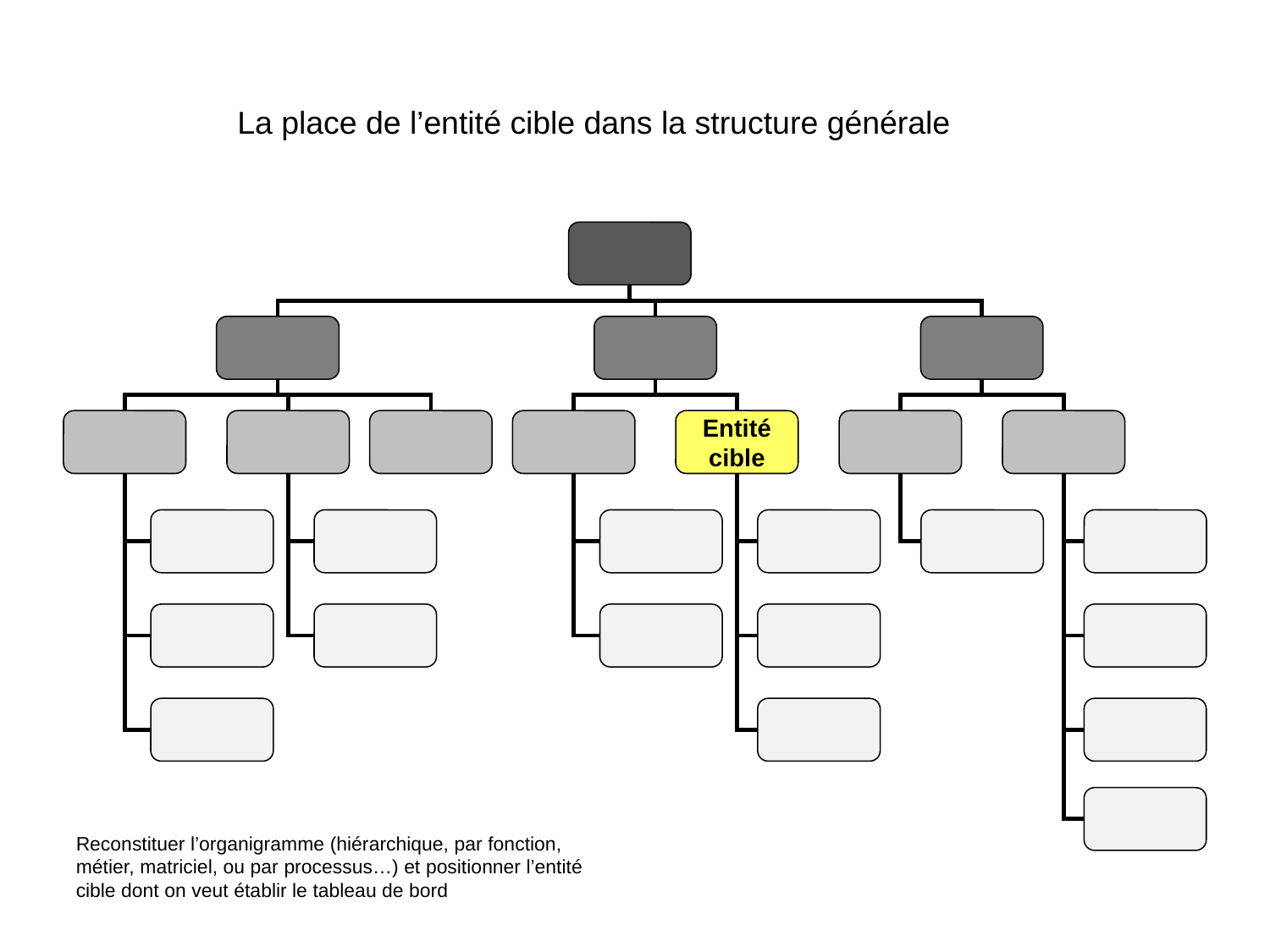

La place de l’entité cible dans la structure générale

Entité
cible

Reconstituer l’organigramme (hiérarchique, par fonction, métier, matriciel, ou par processus…) et positionner l’entité cible dont on veut établir le tableau de bord